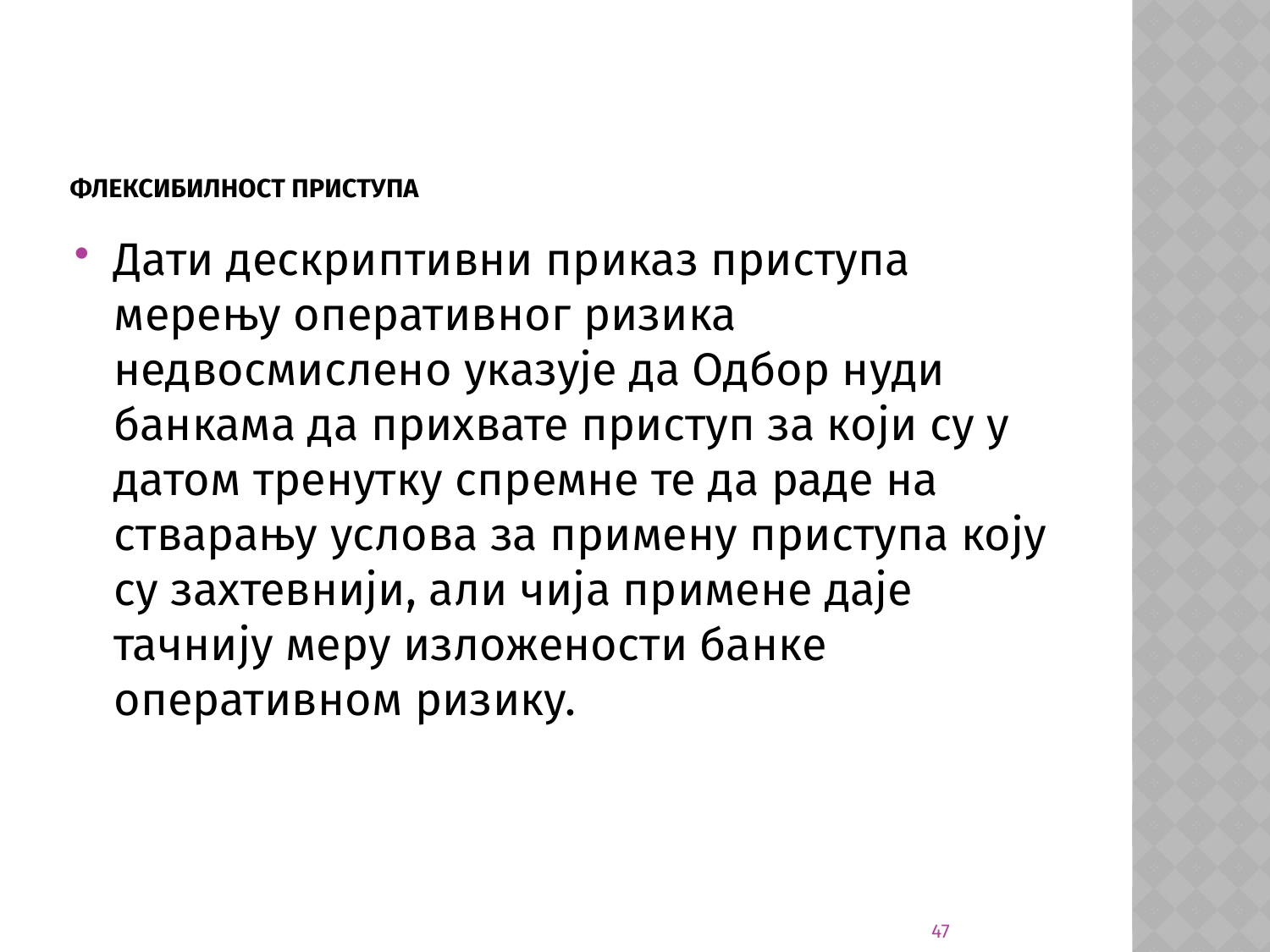

# Флексибилност приступа
Дати дескриптивни приказ приступа мерењу оперативног ризика недвосмислено указује да Одбор нуди банкама да прихвате приступ за који су у датом тренутку спремне те да раде на стварању услова за примену приступа коју су захтевнији, али чија примене даје тачнију меру изложености банке оперативном ризику.

47